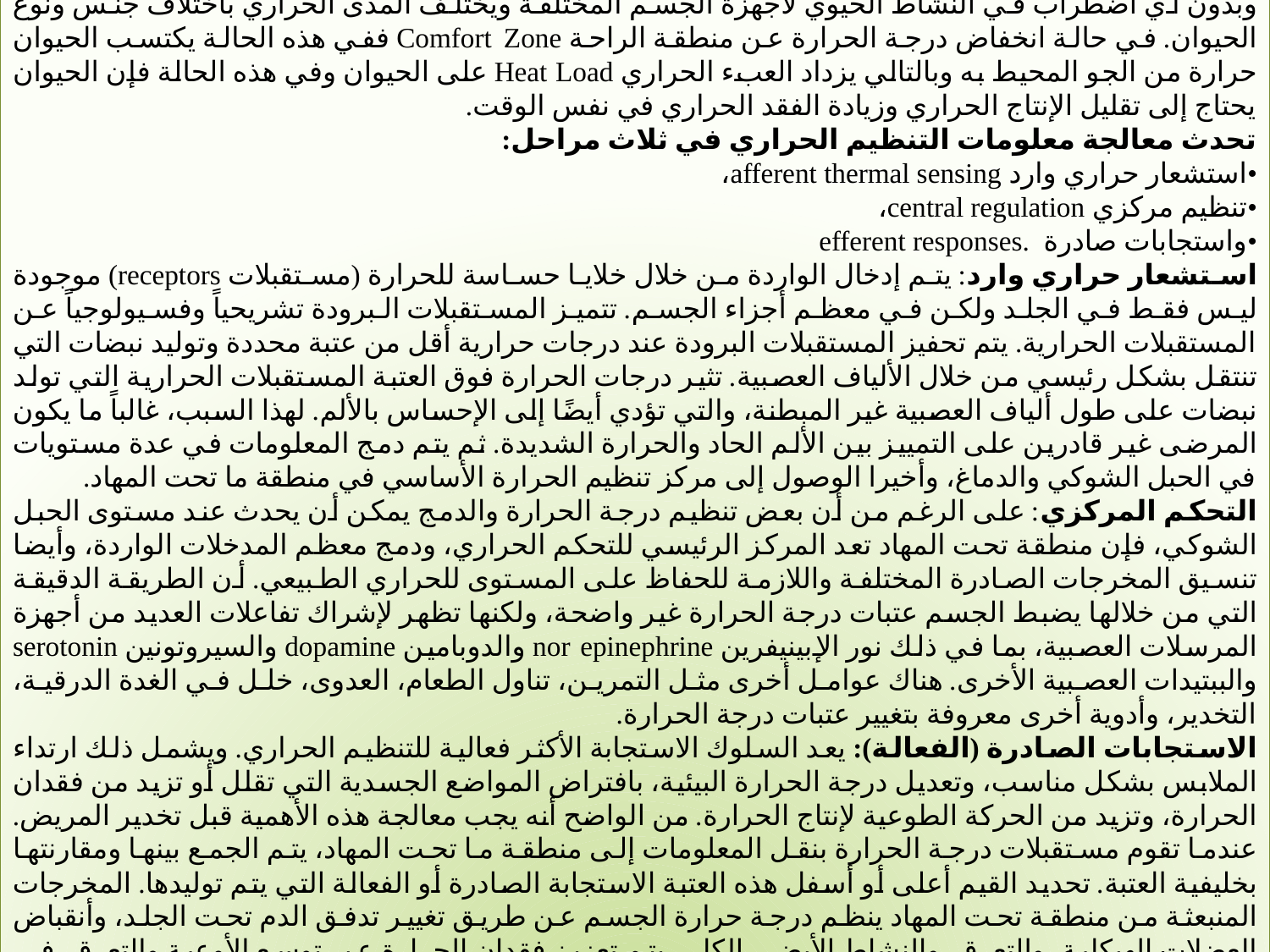

المدى الحراري:
        يقع المدى الحراري بين درجتين من حرارة الجو والذي تكون فيه درجة حرارة الجسم ثابتة منتظمة طبيعيا وبدون أي اضطراب في النشاط الحيوي لأجهزة الجسم المختلفة ويختلف المدى الحراري باختلاف جنس ونوع الحيوان. في حالة انخفاض درجة الحرارة عن منطقة الراحة Comfort Zone ففي هذه الحالة يكتسب الحيوان حرارة من الجو المحيط به وبالتالي يزداد العبء الحراري Heat Load على الحيوان وفي هذه الحالة فإن الحيوان يحتاج إلى تقليل الإنتاج الحراري وزيادة الفقد الحراري في نفس الوقت.
تحدث معالجة معلومات التنظيم الحراري في ثلاث مراحل:
•	استشعار حراري وارد afferent thermal sensing،
•	تنظيم مركزي central regulation،
•	واستجابات صادرة  .efferent responses
استشعار حراري وارد: يتم إدخال الواردة من خلال خلايا حساسة للحرارة (مستقبلات receptors) موجودة ليس فقط في الجلد ولكن في معظم أجزاء الجسم. تتميز المستقبلات البرودة تشريحياً وفسيولوجياً عن المستقبلات الحرارية. يتم تحفيز المستقبلات البرودة عند درجات حرارية أقل من عتبة محددة وتوليد نبضات التي تنتقل بشكل رئيسي من خلال الألياف العصبية. تثير درجات الحرارة فوق العتبة المستقبلات الحرارية التي تولد نبضات على طول ألياف العصبية غير المبطنة، والتي تؤدي أيضًا إلى الإحساس بالألم. لهذا السبب، غالباً ما يكون المرضى غير قادرين على التمييز بين الألم الحاد والحرارة الشديدة. ثم يتم دمج المعلومات في عدة مستويات في الحبل الشوكي والدماغ، وأخيرا الوصول إلى مركز تنظيم الحرارة الأساسي في منطقة ما تحت المهاد.
التحكم المركزي: على الرغم من أن بعض تنظيم درجة الحرارة والدمج يمكن أن يحدث عند مستوى الحبل الشوكي، فإن منطقة تحت المهاد تعد المركز الرئيسي للتحكم الحراري، ودمج معظم المدخلات الواردة، وأيضا تنسيق المخرجات الصادرة المختلفة واللازمة للحفاظ على المستوى للحراري الطبيعي. أن الطريقة الدقيقة التي من خلالها يضبط الجسم عتبات درجة الحرارة غير واضحة، ولكنها تظهر لإشراك تفاعلات العديد من أجهزة المرسلات العصبية، بما في ذلك نور الإبينيفرين nor epinephrine والدوبامين dopamine والسيروتونين serotonin والببتيدات العصبية الأخرى. هناك عوامل أخرى مثل التمرين، تناول الطعام، العدوى، خلل في الغدة الدرقية، التخدير، وأدوية أخرى معروفة بتغيير عتبات درجة الحرارة.
الاستجابات الصادرة (الفعالة): يعد السلوك الاستجابة الأكثر فعالية للتنظيم الحراري. ويشمل ذلك ارتداء الملابس بشكل مناسب، وتعديل درجة الحرارة البيئية، بافتراض المواضع الجسدية التي تقلل أو تزيد من فقدان الحرارة، وتزيد من الحركة الطوعية لإنتاج الحرارة. من الواضح أنه يجب معالجة هذه الأهمية قبل تخدير المريض. عندما تقوم مستقبلات درجة الحرارة بنقل المعلومات إلى منطقة ما تحت المهاد، يتم الجمع بينها ومقارنتها بخليفية العتبة. تحديد القيم أعلى أو أسفل هذه العتبة الاستجابة الصادرة أو الفعالة التي يتم توليدها. المخرجات المنبعثة من منطقة تحت المهاد ينظم درجة حرارة الجسم عن طريق تغيير تدفق الدم تحت الجلد، وأنقباض العضلات الهيكلية، والتعرق، والنشاط الأيضي الكلي. يتم تعزيز فقدان الحرارة عبر توسع الأوعية والتعرق، في حين يتم الحفاظ على الحرارة عن طريق تثبيط هذه العمليات. يتم تعزيز إنتاج الحرارة (تكوين حراري) عن طريق الارتعاش ويرفع معدل الأيض الكلي.